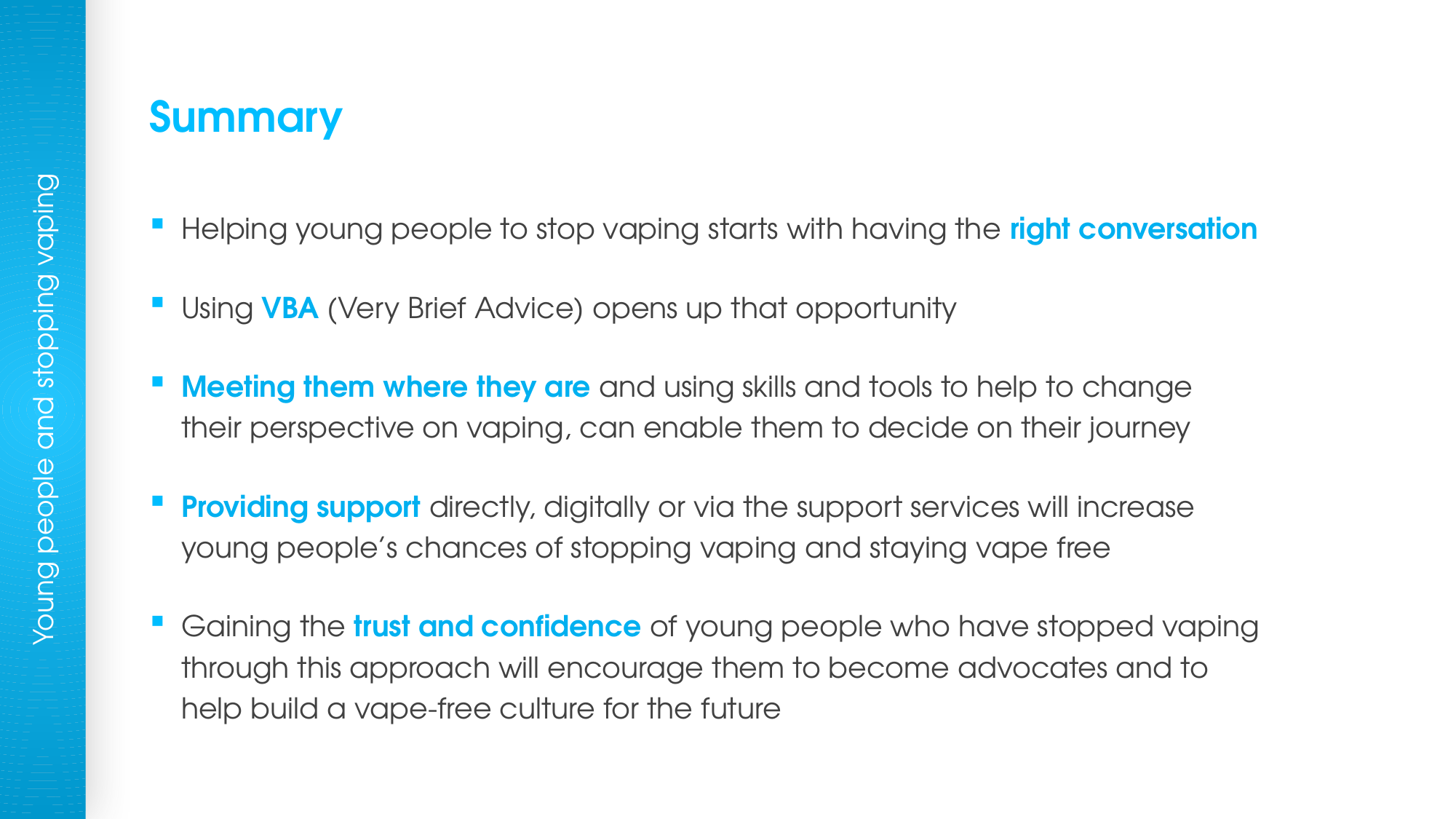

Summary
# Helping young people to stop vaping starts with having the right conversation
Using VBA (Very Brief Advice) opens up that opportunity
Meeting them where they are and using skills and tools to help to change
their perspective on vaping, can enable them to decide on their journey
Providing support directly, digitally or via the support services will increase
young people’s chances of stopping vaping and staying vape free
Gaining the trust and confidence of young people who have stopped vaping through this approach will encourage them to become advocates and to
help build a vape-free culture for the future